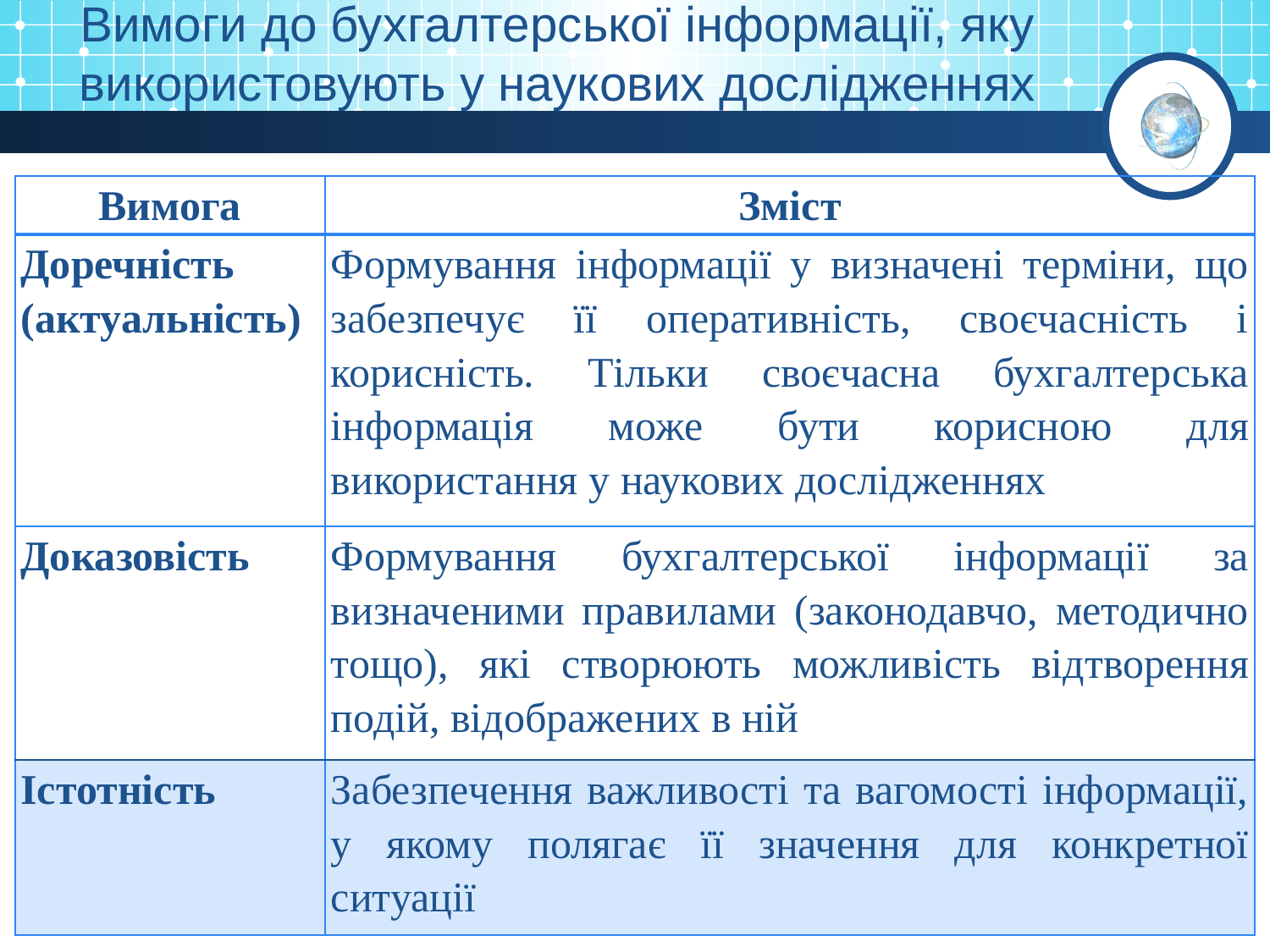

Вимоги до бухгалтерської інформації, яку використовують у наукових дослідженнях
| Вимога | Зміст |
| --- | --- |
| Доречність (актуальність) | Формування інформації у визначені терміни, що забезпечує її оперативність, своєчасність і корисність. Тільки своєчасна бухгалтерська інформація може бути корисною для використання у наукових дослідженнях |
| Доказовість | Формування бухгалтерської інформації за визначеними правилами (законодавчо, методично тощо), які створюють можливість відтворення подій, відображених в ній |
| Істотність | Забезпечення важливості та вагомості інформації, у якому полягає її значення для конкретної ситуації |